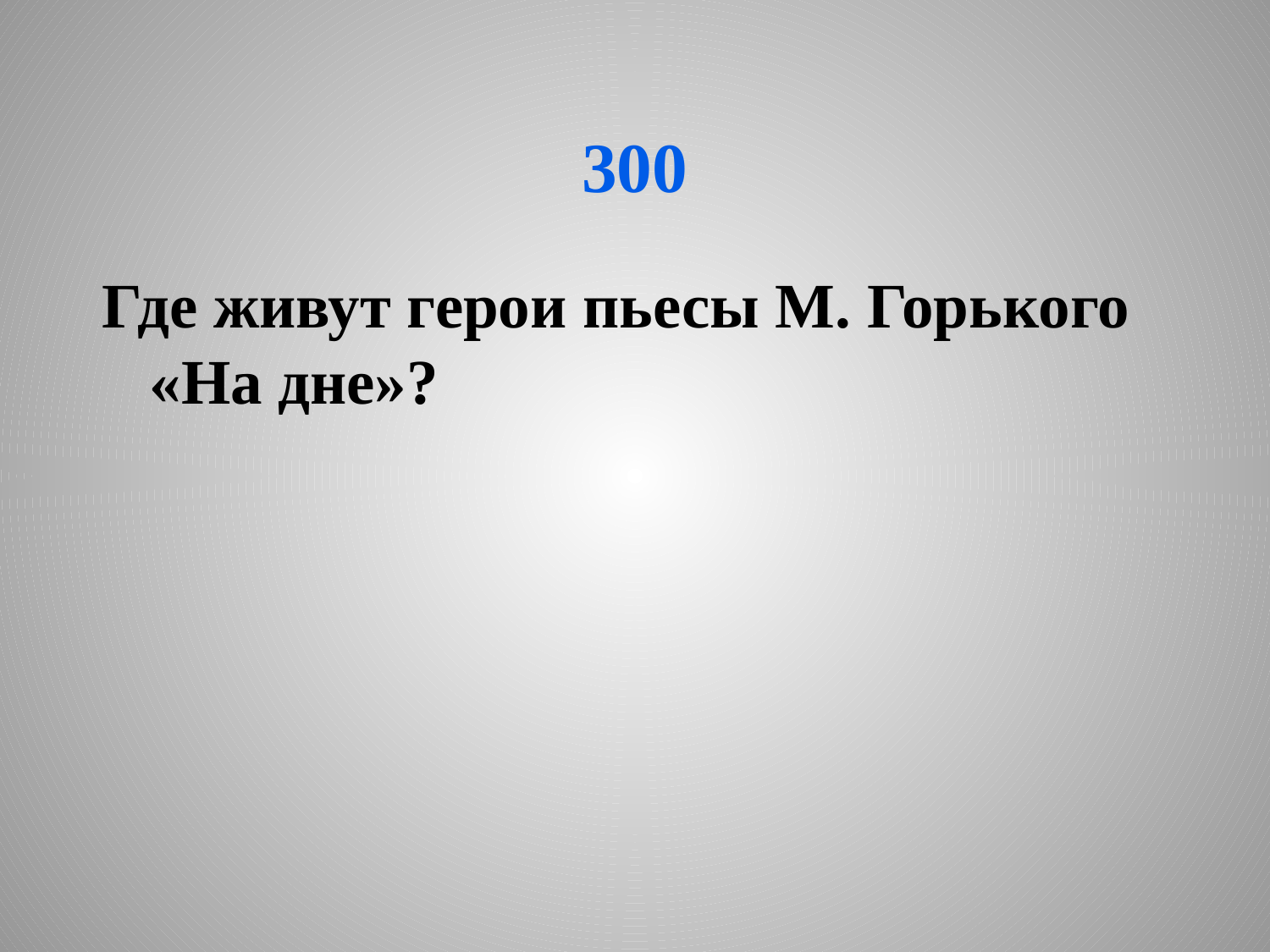

# 300
Где живут герои пьесы М. Горького «На дне»?